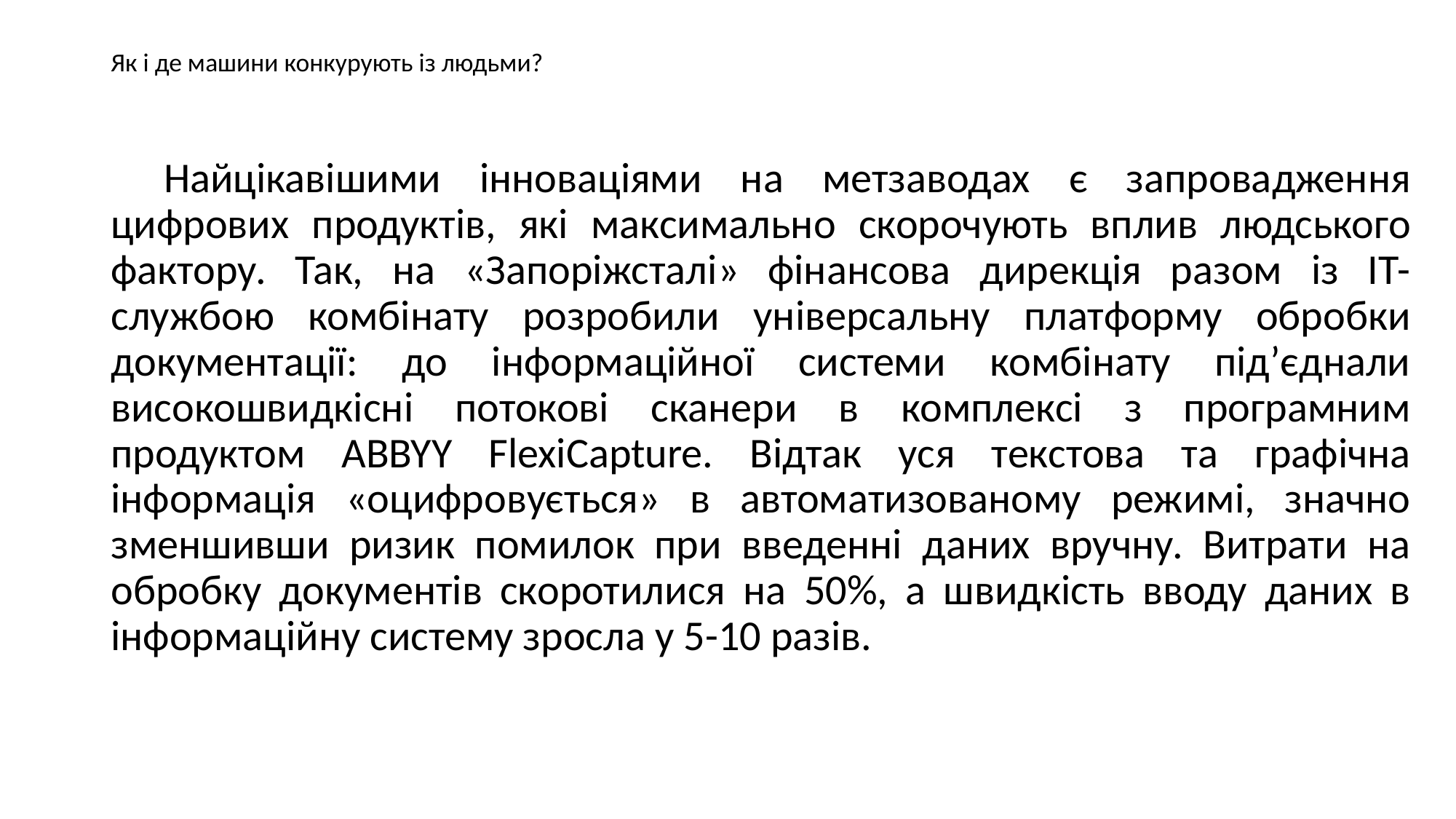

# Як і де машини конкурують із людьми?
Найцікавішими інноваціями на метзаводах є запровадження цифрових продуктів, які максимально скорочують вплив людського фактору. Так, на «Запоріжсталі» фінансова дирекція разом із ІТ-службою комбінату розробили універсальну платформу обробки документації: до інформаційної системи комбінату під’єднали високошвидкісні потокові сканери в комплексі з програмним продуктом ABBYY FlexiCapture. Відтак уся текстова та графічна інформація «оцифровується» в автоматизованому режимі, значно зменшивши ризик помилок при введенні даних вручну. Витрати на обробку документів скоротилися на 50%, а швидкість вводу даних в інформаційну систему зросла у 5-10 разів.